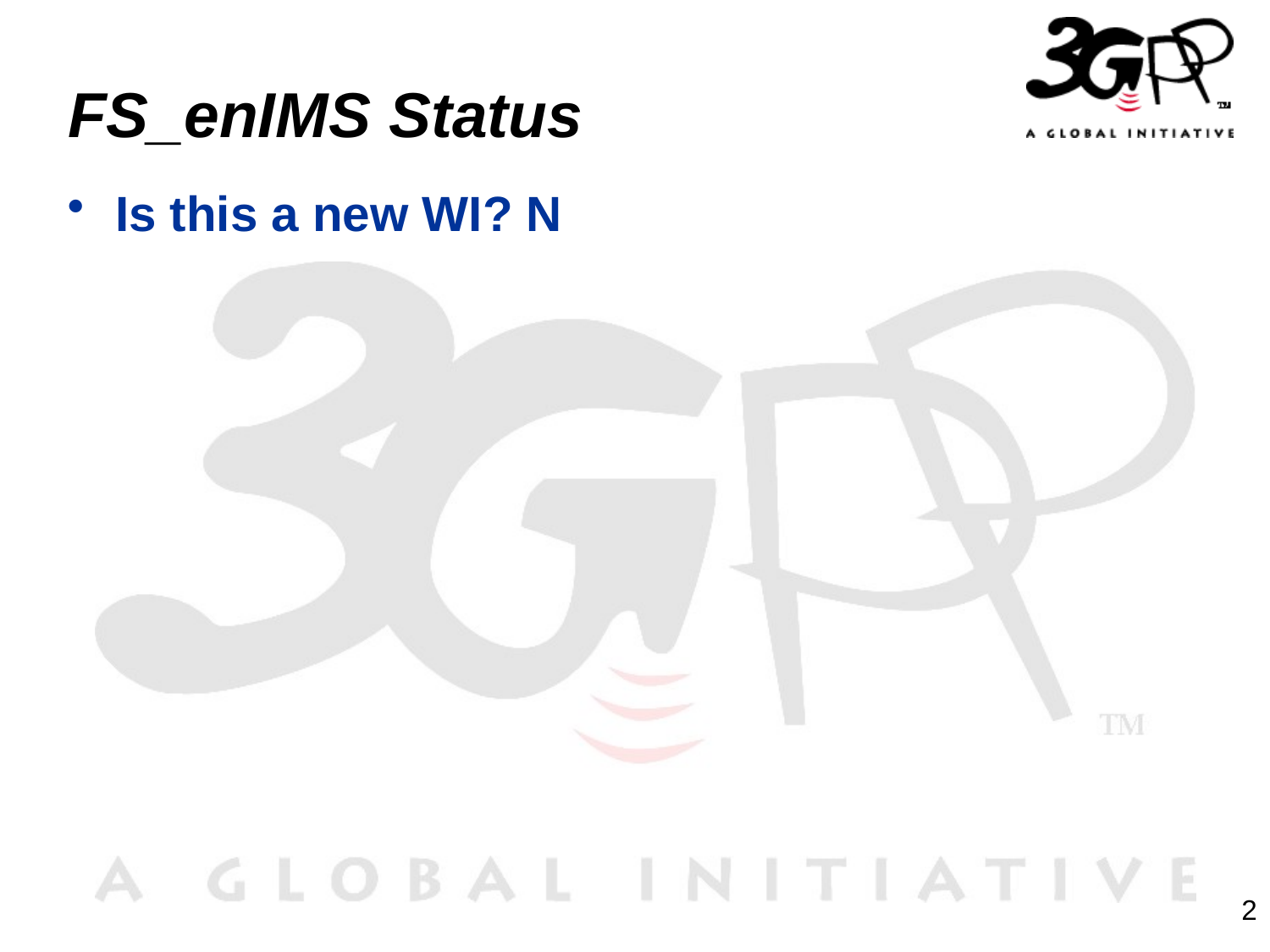

# FS_enIMS Status
Is this a new WI? N

2